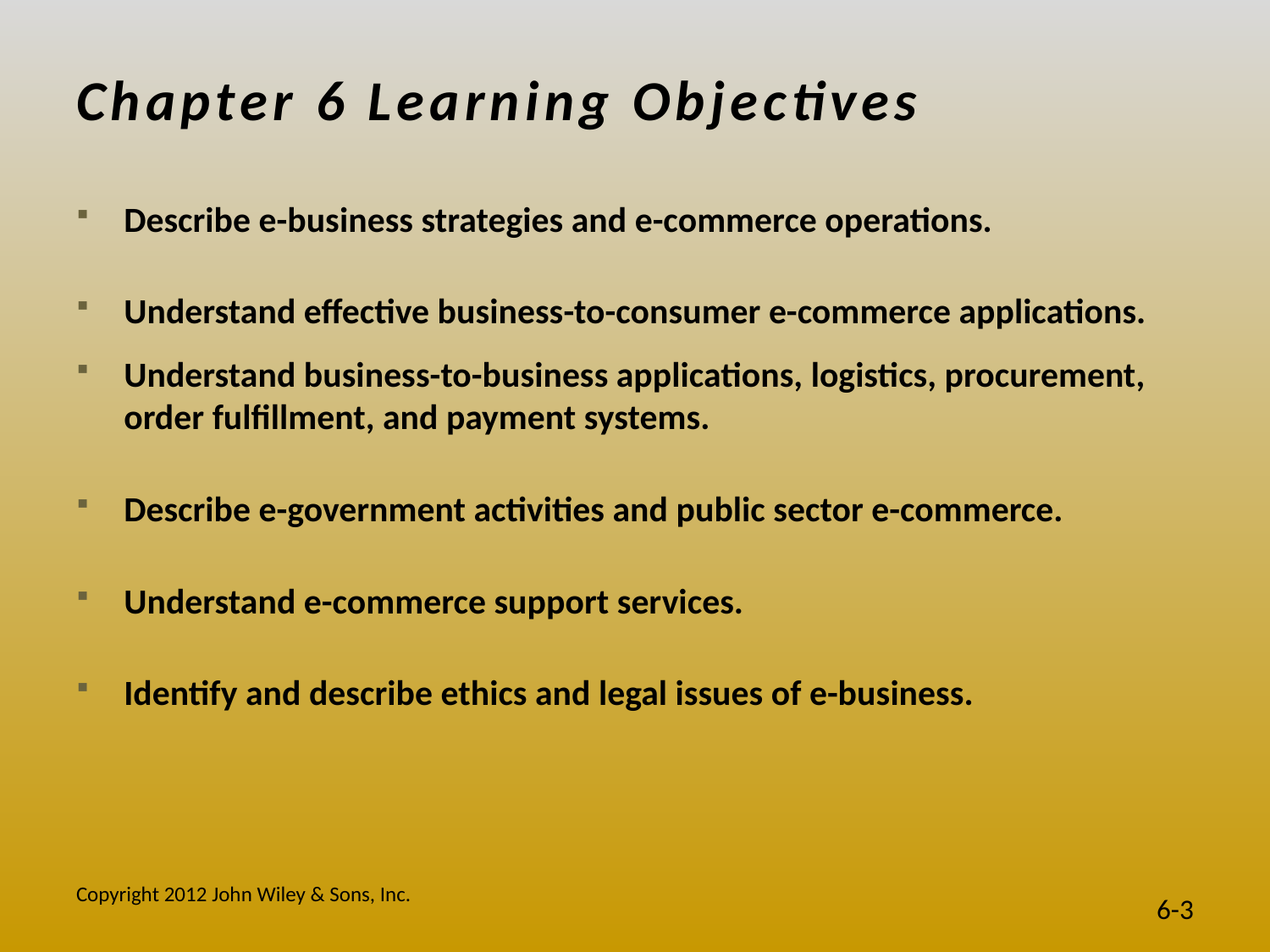

# Chapter 6 Learning Objectives
Describe e-business strategies and e-commerce operations.
Understand effective business-to-consumer e-commerce applications.
Understand business-to-business applications, logistics, procurement, order fulfillment, and payment systems.
Describe e-government activities and public sector e-commerce.
Understand e-commerce support services.
Identify and describe ethics and legal issues of e-business.
Copyright 2012 John Wiley & Sons, Inc.
6-3